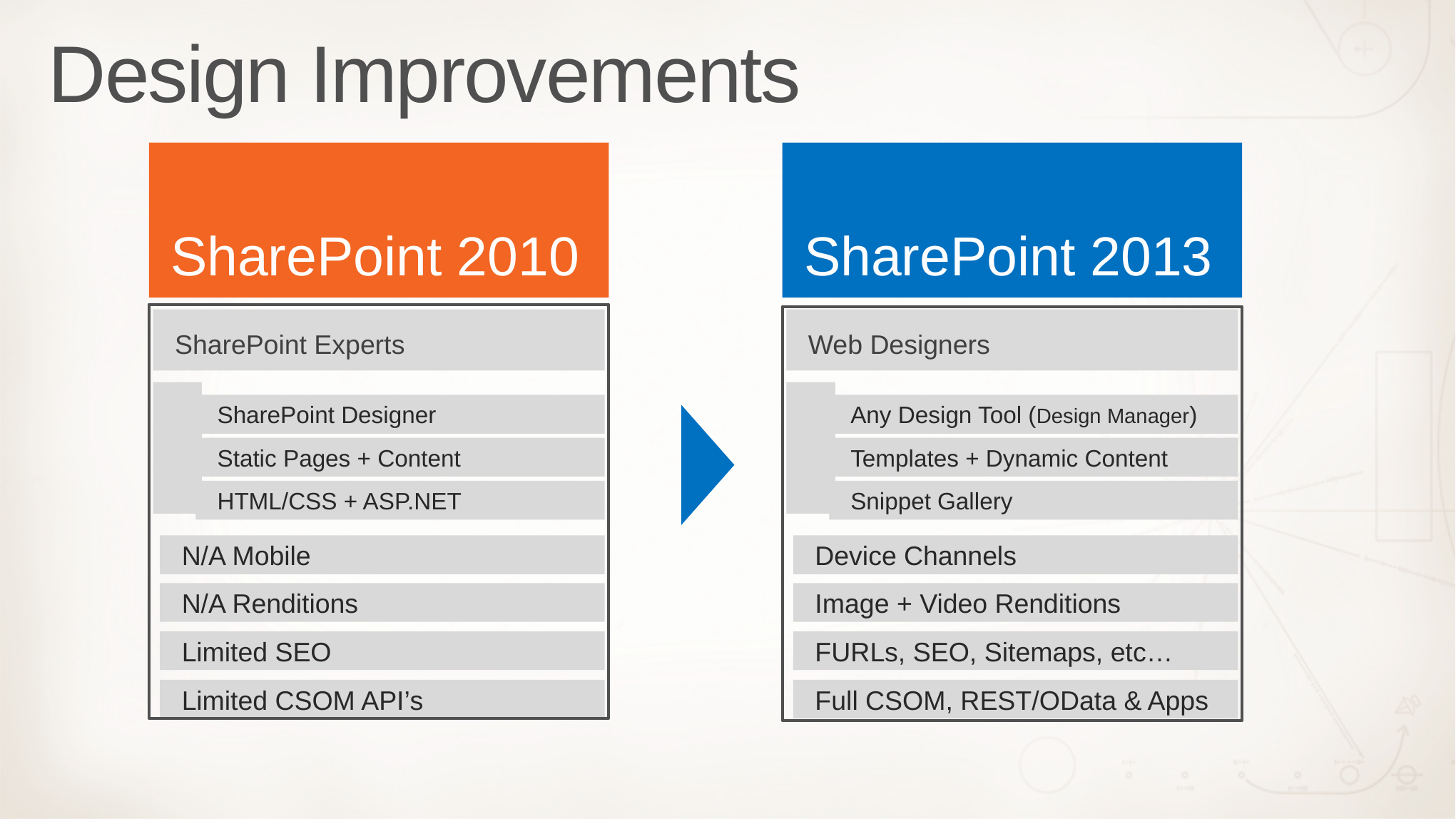

# Design Improvements
SharePoint 2010
SharePoint 2013

SharePoint Experts
Web Designers

SharePoint Designer

Any Design Tool (Design Manager)

Static Pages + Content

Templates + Dynamic Content

HTML/CSS + ASP.NET

Snippet Gallery
N/A Mobile
Device Channels
N/A Renditions
Image + Video Renditions
Limited SEO
FURLs, SEO, Sitemaps, etc…
Limited CSOM API’s
Full CSOM, REST/OData & Apps